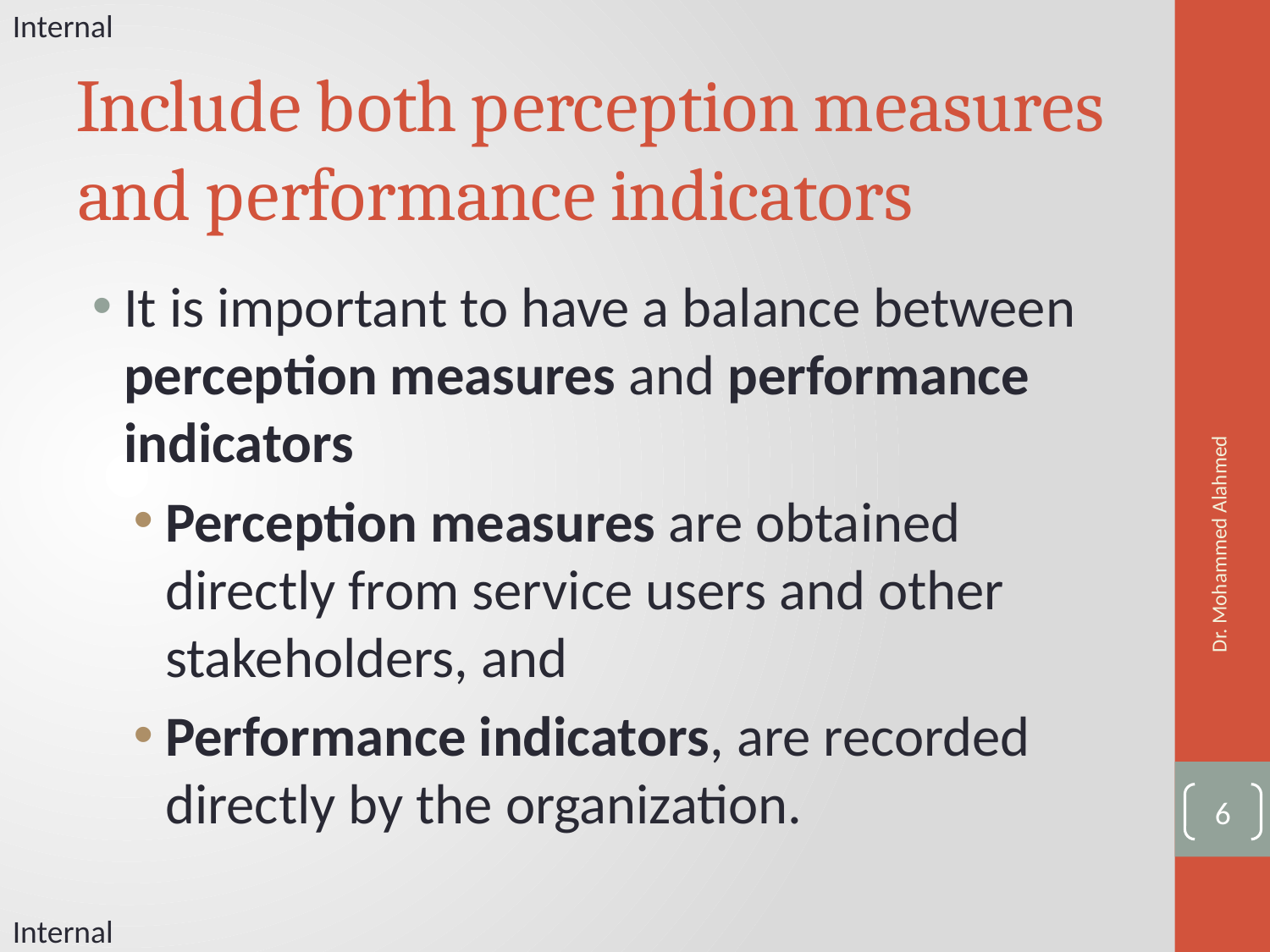

# Include both perception measures and performance indicators
It is important to have a balance between perception measures and performance indicators
Perception measures are obtained directly from service users and other stakeholders, and
Performance indicators, are recorded directly by the organization.
Dr. Mohammed Alahmed
6